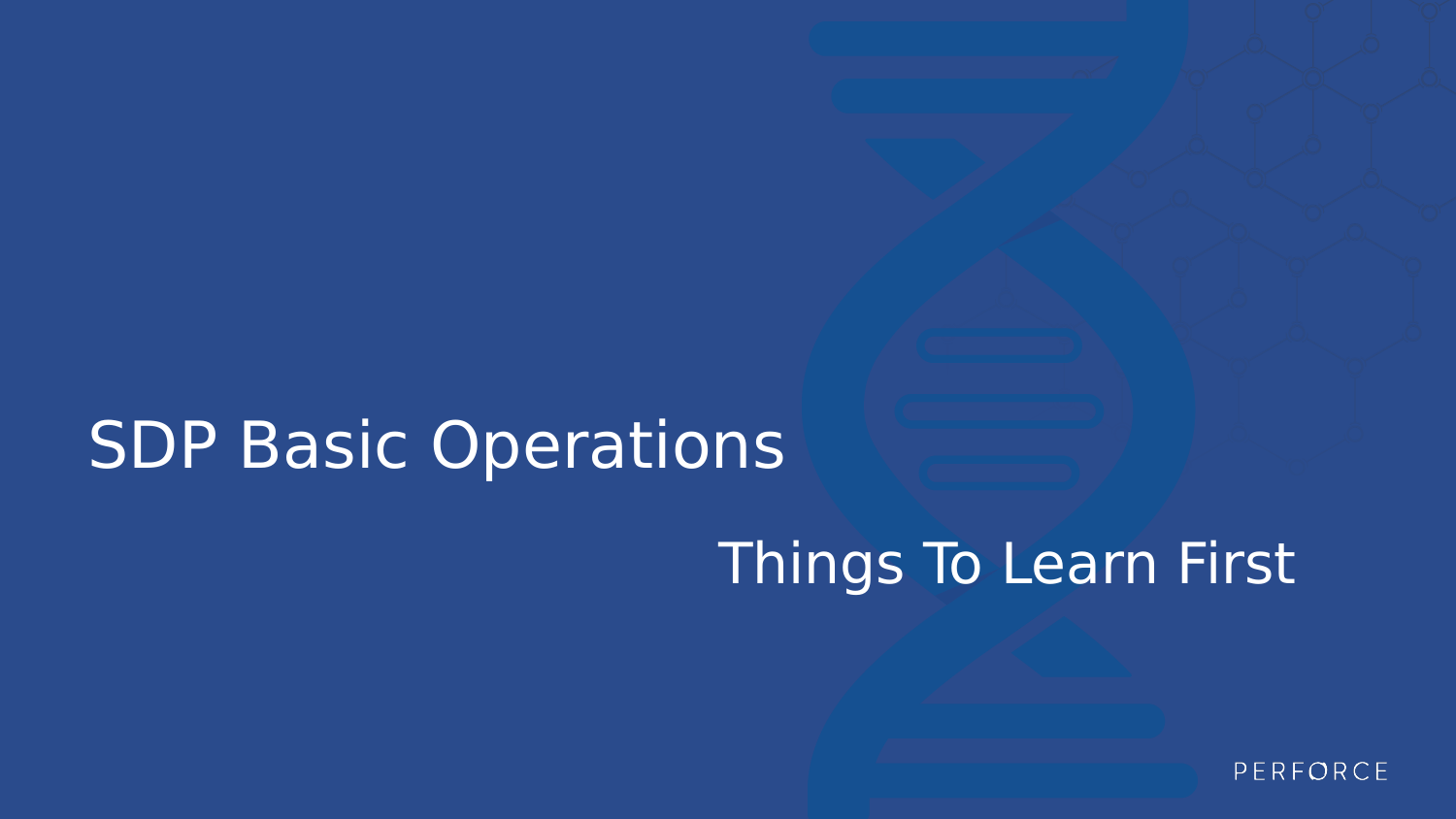

# SDP Basic Operations
Things To Learn First